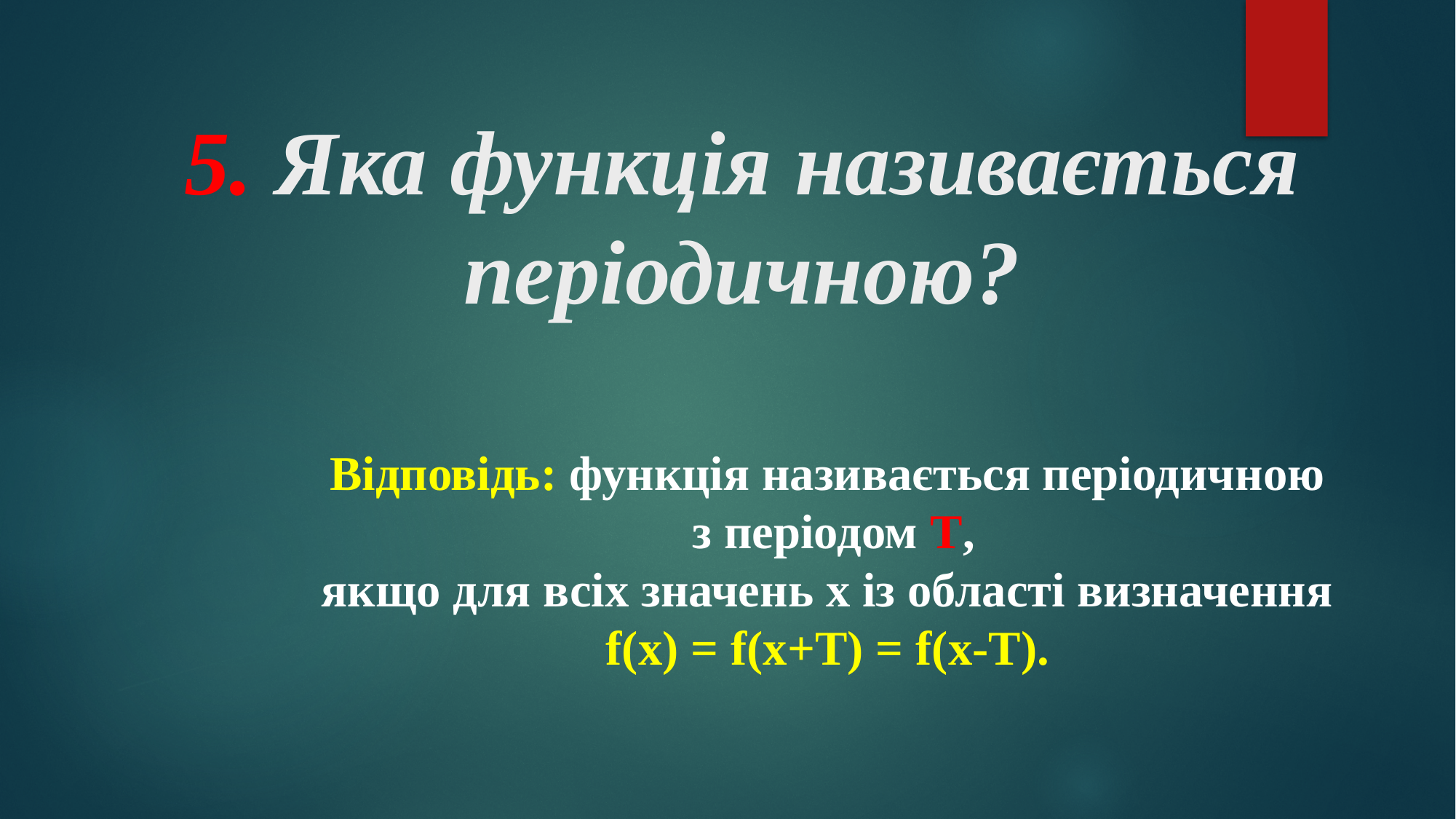

# 5. Яка функція називається періодичною?
Відповідь: функція називається періодичною
 з періодом Т,
 якщо для всіх значень х із області визначення
f(x) = f(x+T) = f(x-T).